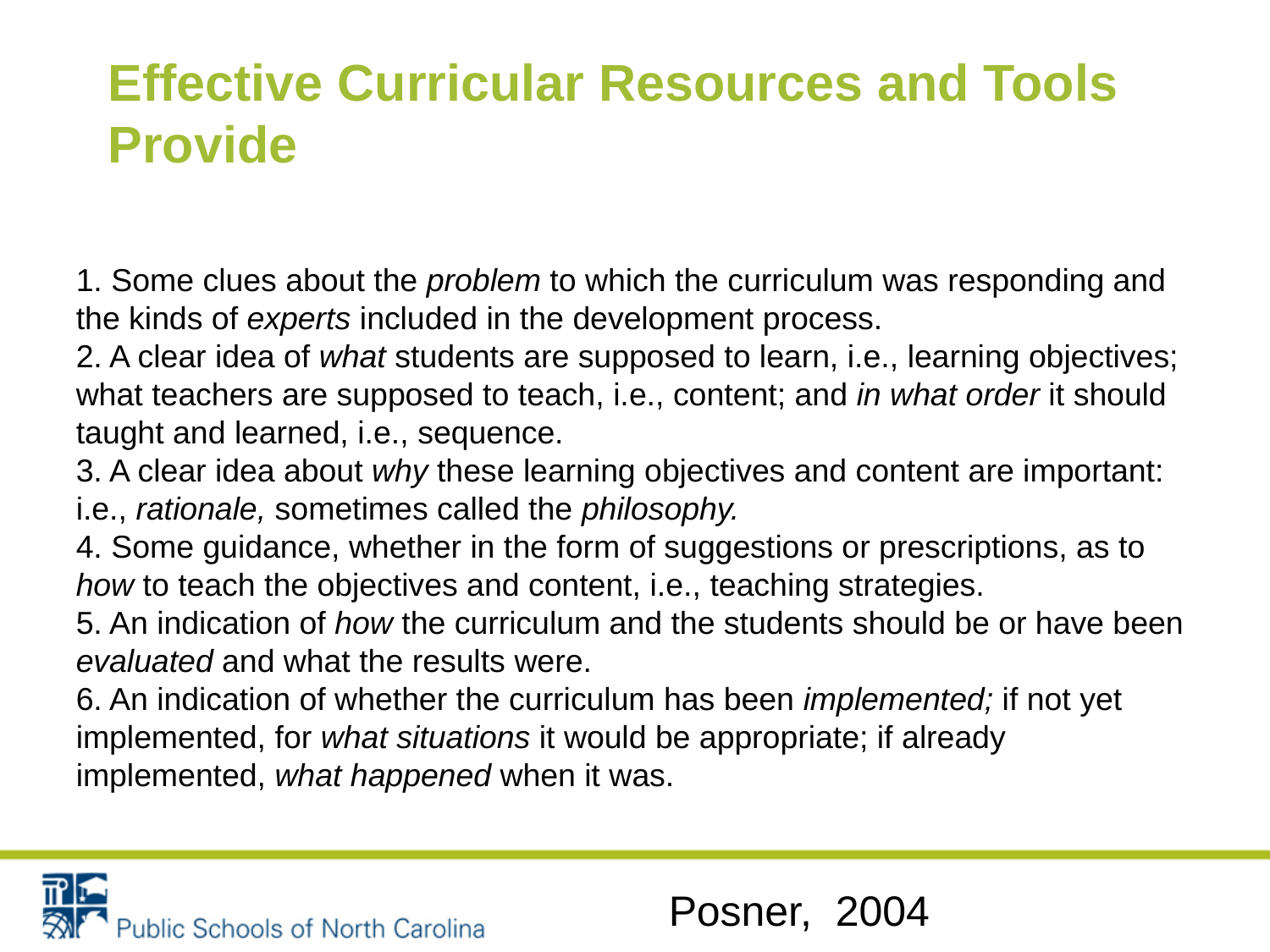

# Effective Curricular Resources and Tools Provide
1. Some clues about the problem to which the curriculum was responding and the kinds of experts included in the development process.
2. A clear idea of what students are supposed to learn, i.e., learning objectives; what teachers are supposed to teach, i.e., content; and in what order it should taught and learned, i.e., sequence.
3. A clear idea about why these learning objectives and content are important: i.e., rationale, sometimes called the philosophy.
4. Some guidance, whether in the form of suggestions or prescriptions, as to how to teach the objectives and content, i.e., teaching strategies.
5. An indication of how the curriculum and the students should be or have been evaluated and what the results were.
6. An indication of whether the curriculum has been implemented; if not yet implemented, for what situations it would be appropriate; if already implemented, what happened when it was.

Posner,  2004